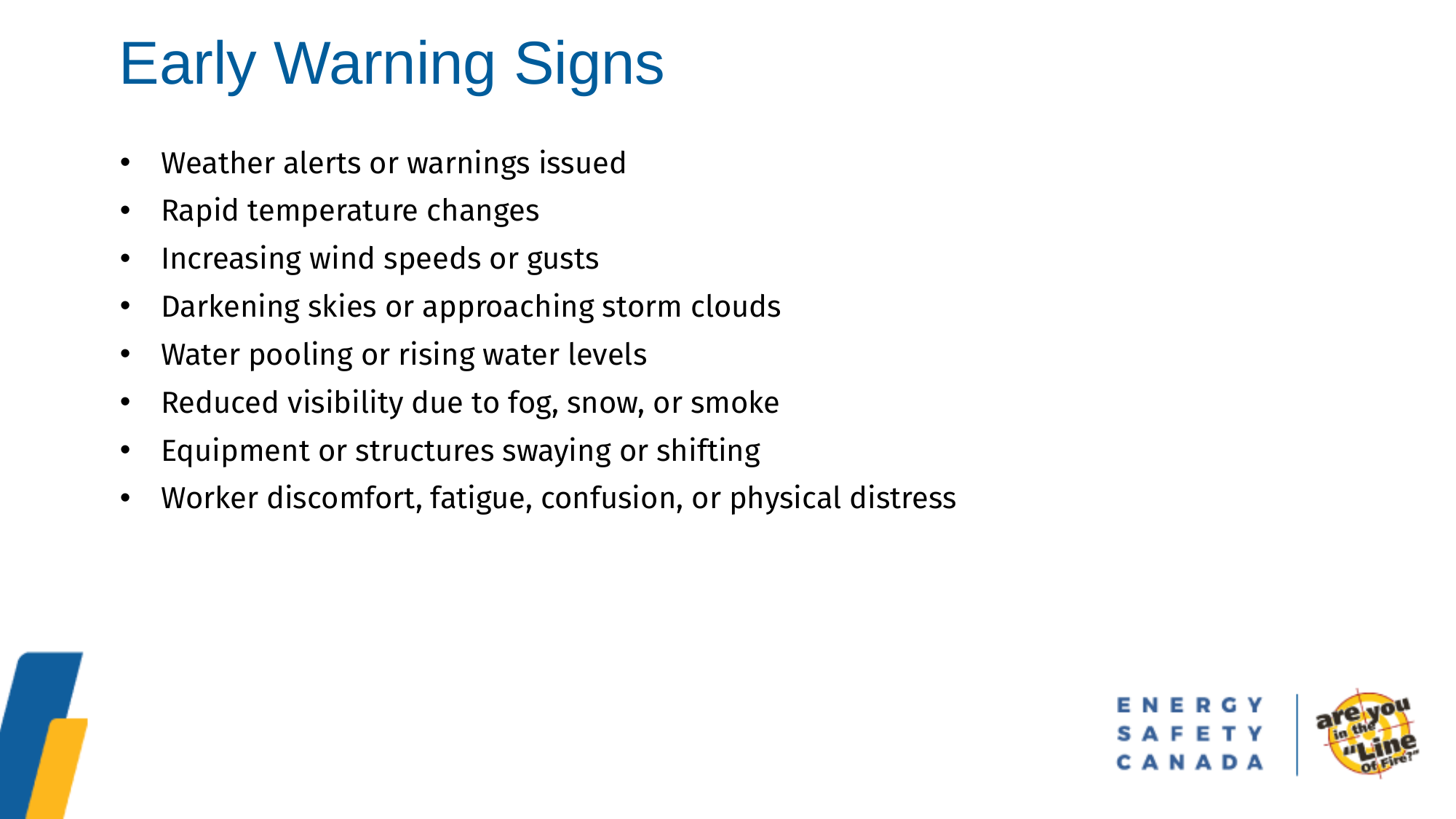

Early Warning Signs
Weather alerts or warnings issued
Rapid temperature changes
Increasing wind speeds or gusts
Darkening skies or approaching storm clouds
Water pooling or rising water levels
Reduced visibility due to fog, snow, or smoke
Equipment or structures swaying or shifting
Worker discomfort, fatigue, confusion, or physical distress